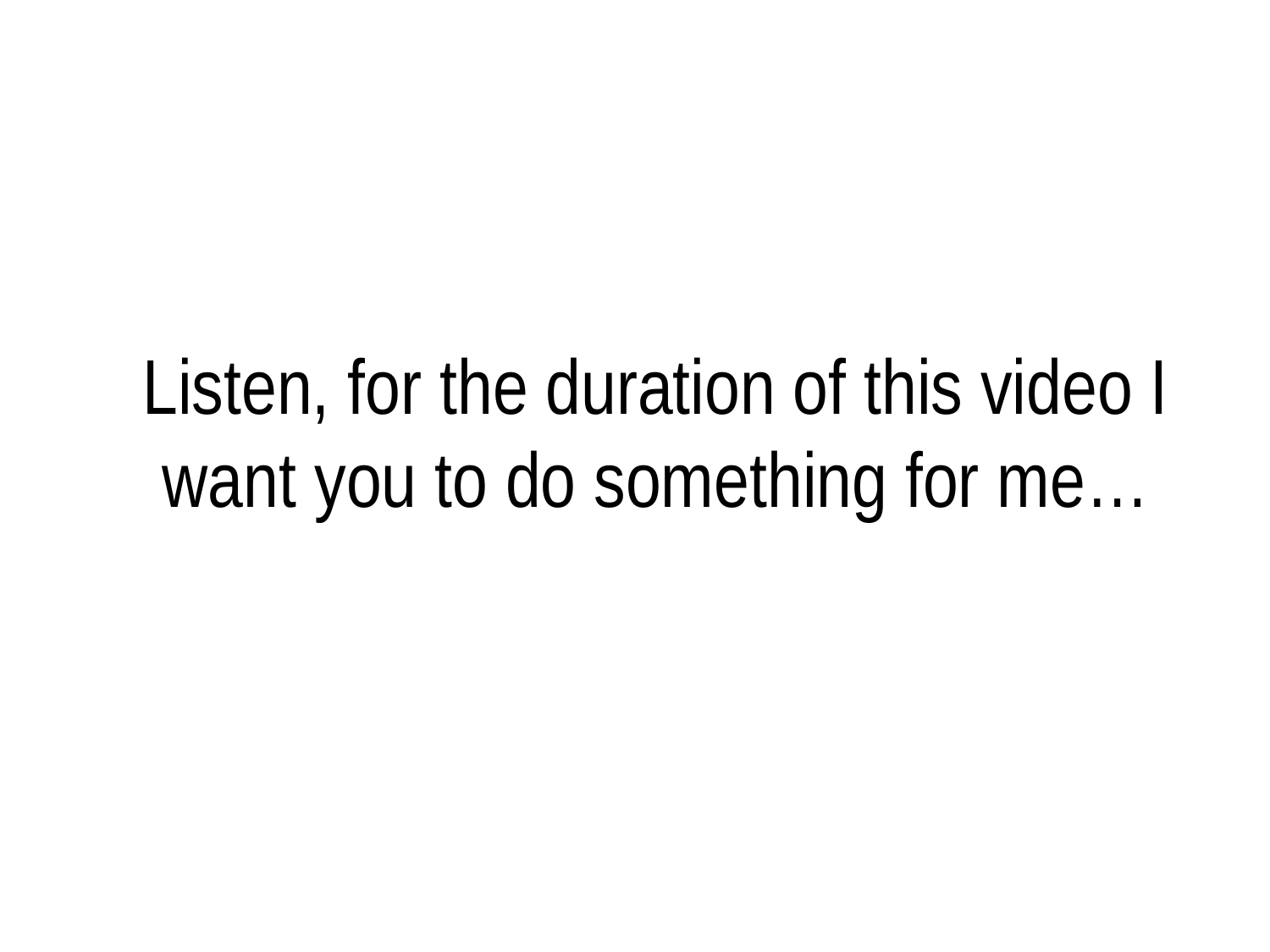

# Listen, for the duration of this video I want you to do something for me…